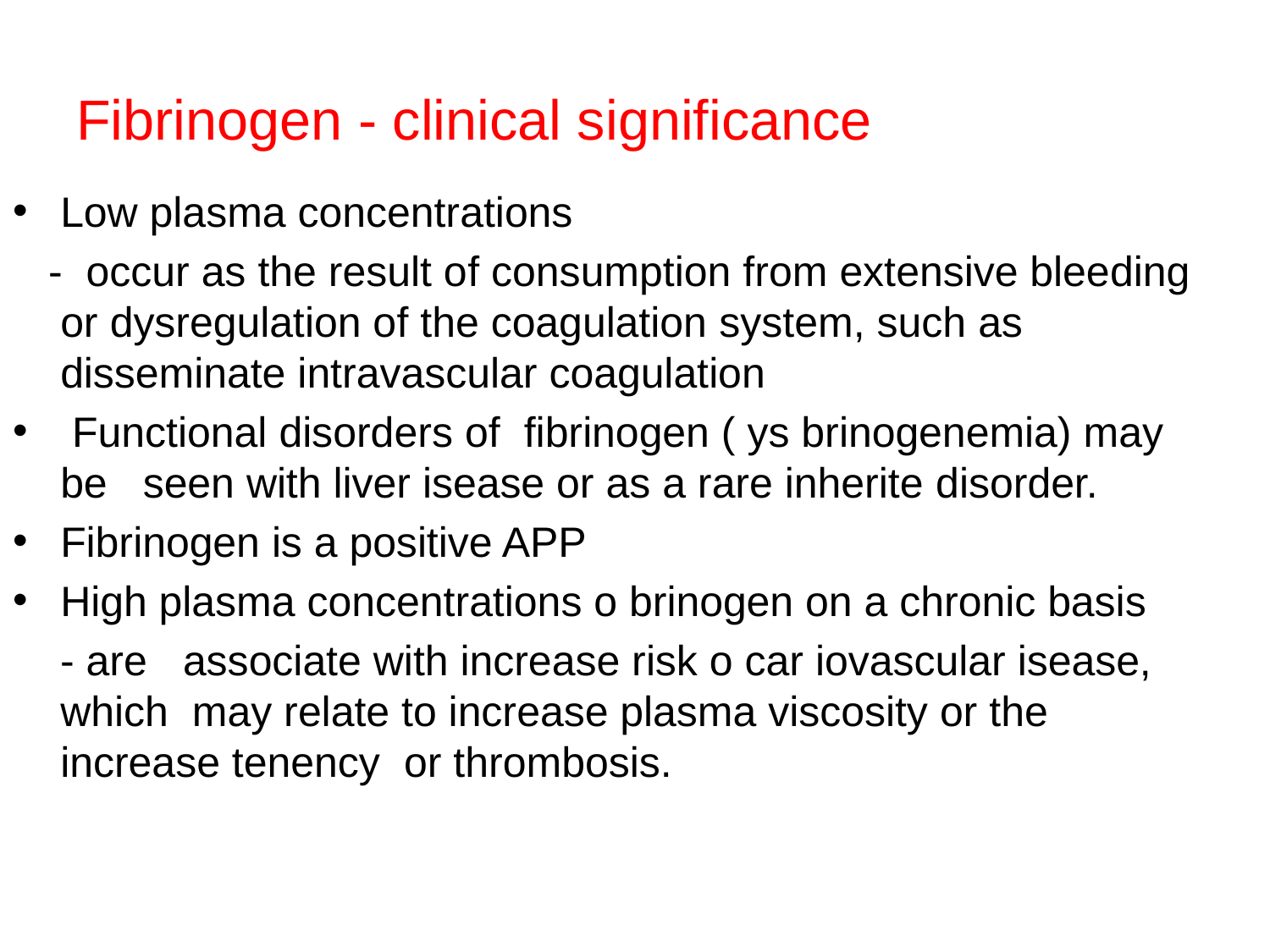

# Fibrinogen - clinical significance
Low plasma concentrations
   -  occur as the result of consumption from extensive bleeding or dysregulation of the coagulation system, such as disseminate intravascular coagulation
 Functional disorders of  fibrinogen ( ys brinogenemia) may be   seen with liver isease or as a rare inherite disorder.
Fibrinogen is a positive APP
High plasma concentrations o brinogen on a chronic basis
    - are   associate with increase risk o car iovascular isease, which  may relate to increase plasma viscosity or the increase tenency  or thrombosis.